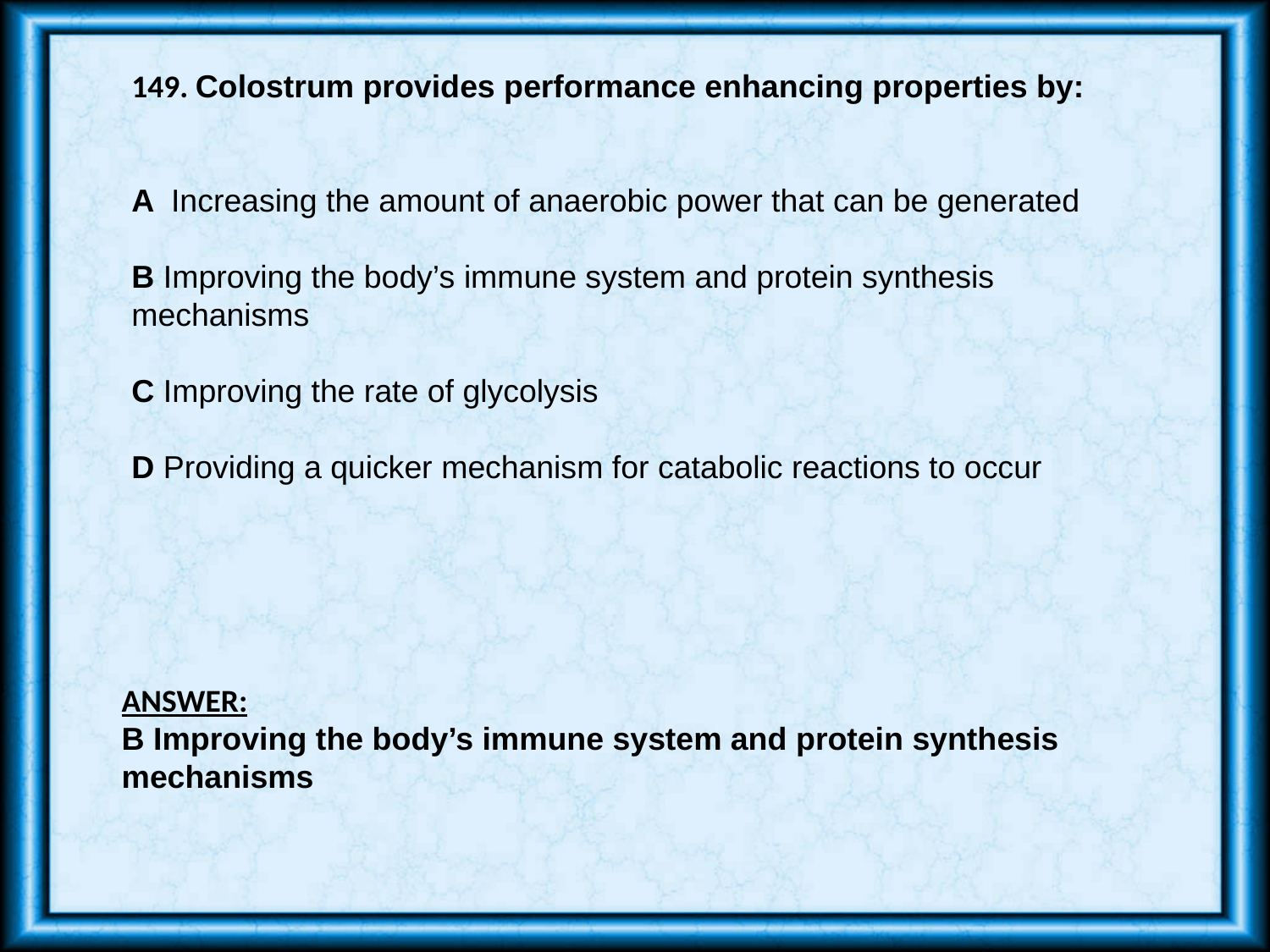

149. Colostrum provides performance enhancing properties by:

A  Increasing the amount of anaerobic power that can be generated

B Improving the body’s immune system and protein synthesis mechanisms

C Improving the rate of glycolysis

D Providing a quicker mechanism for catabolic reactions to occur

ANSWER:
B Improving the body’s immune system and protein synthesis mechanisms